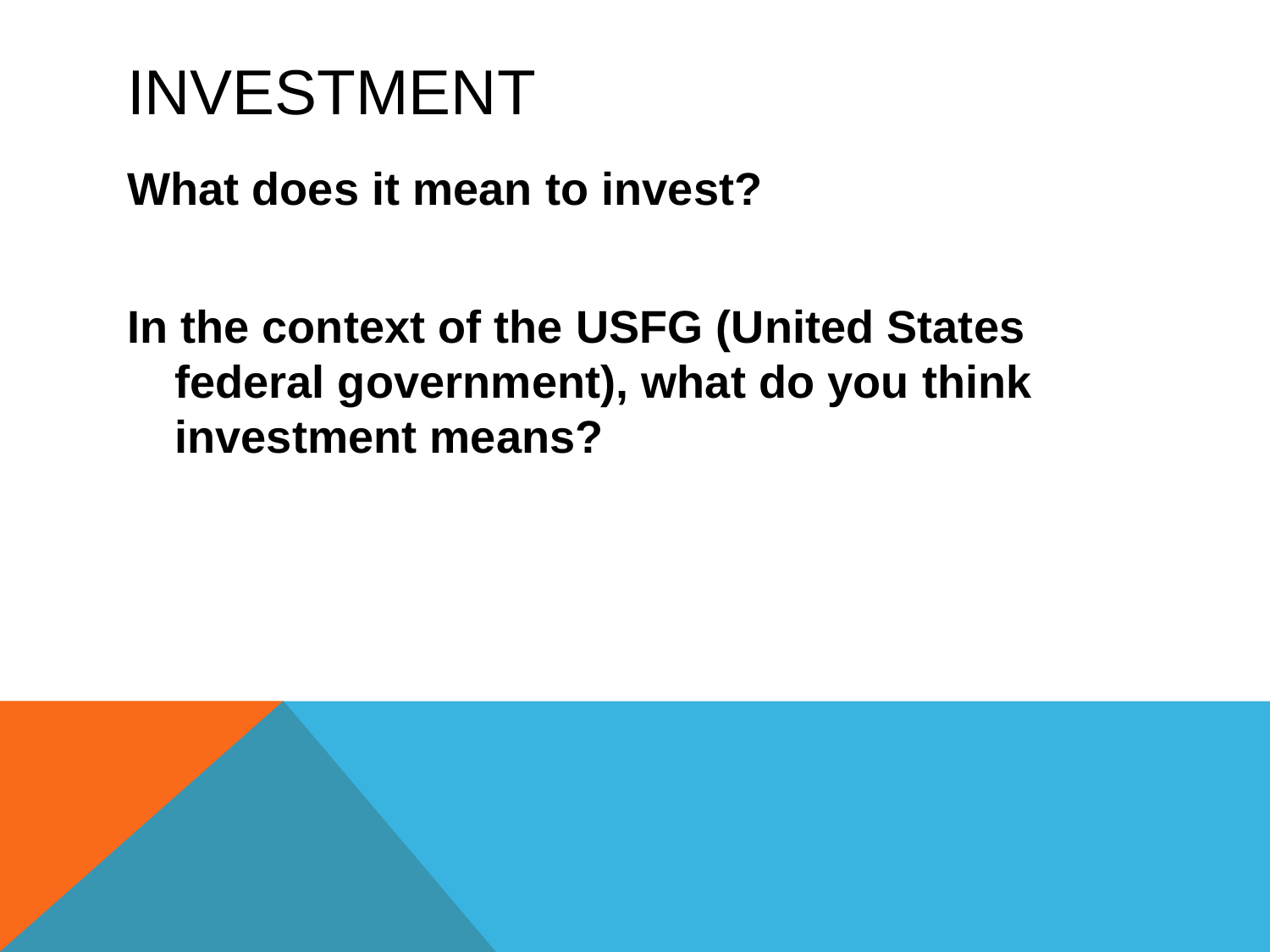

# Investment
What does it mean to invest?

In the context of the USFG (United States federal government), what do you think investment means?